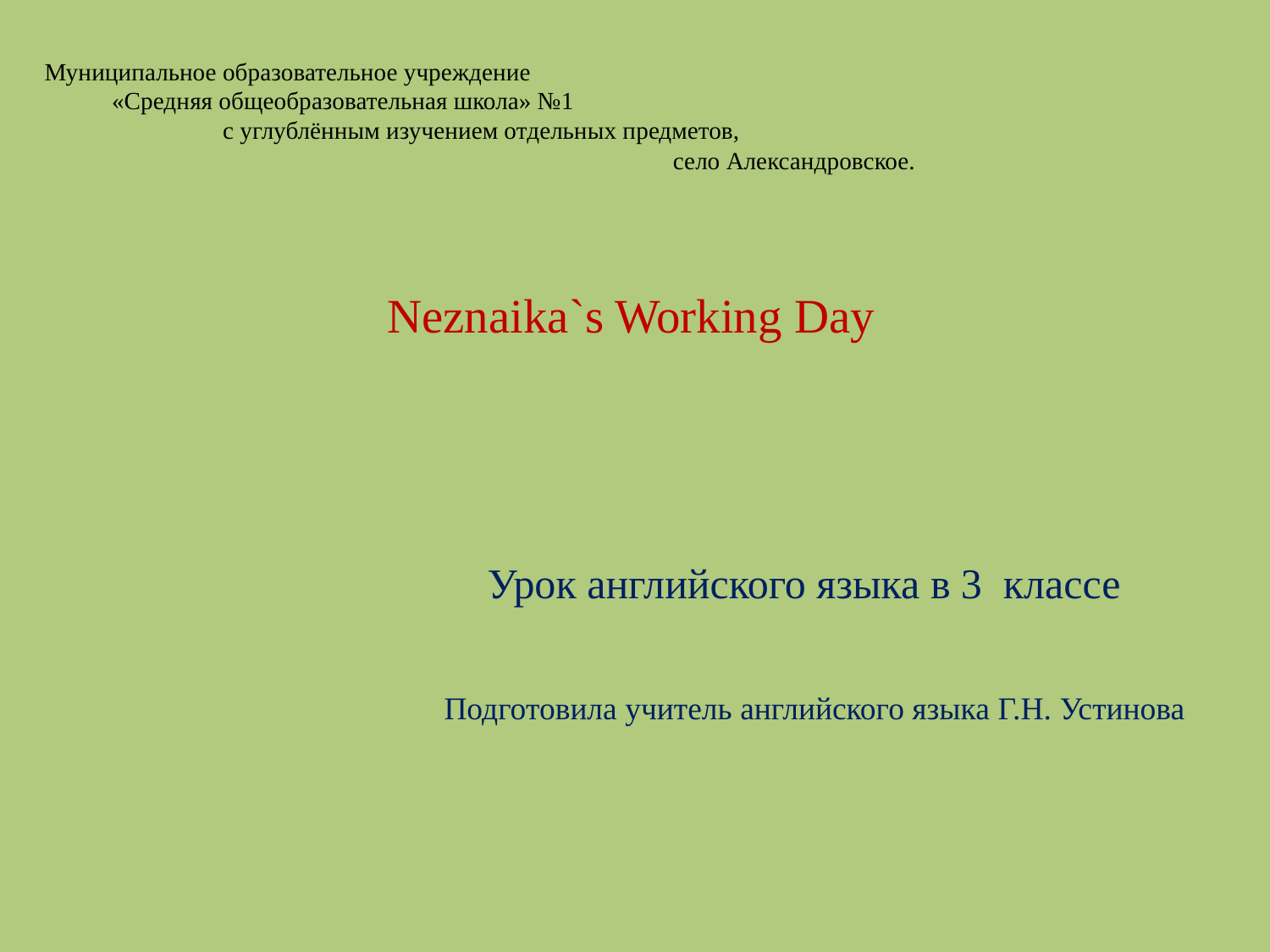

Муниципальное образовательное учреждение                                                                                                                                  «Средняя общеобразовательная школа» №1                                                                                                                                             с углублённым изучением отдельных предметов,                                                                                                                                    село Александровское.

# Neznaika`s Working Day
                             Урок английского языка в 3  классе

                                  Подготовила учитель английского языка Г.Н. Устинова